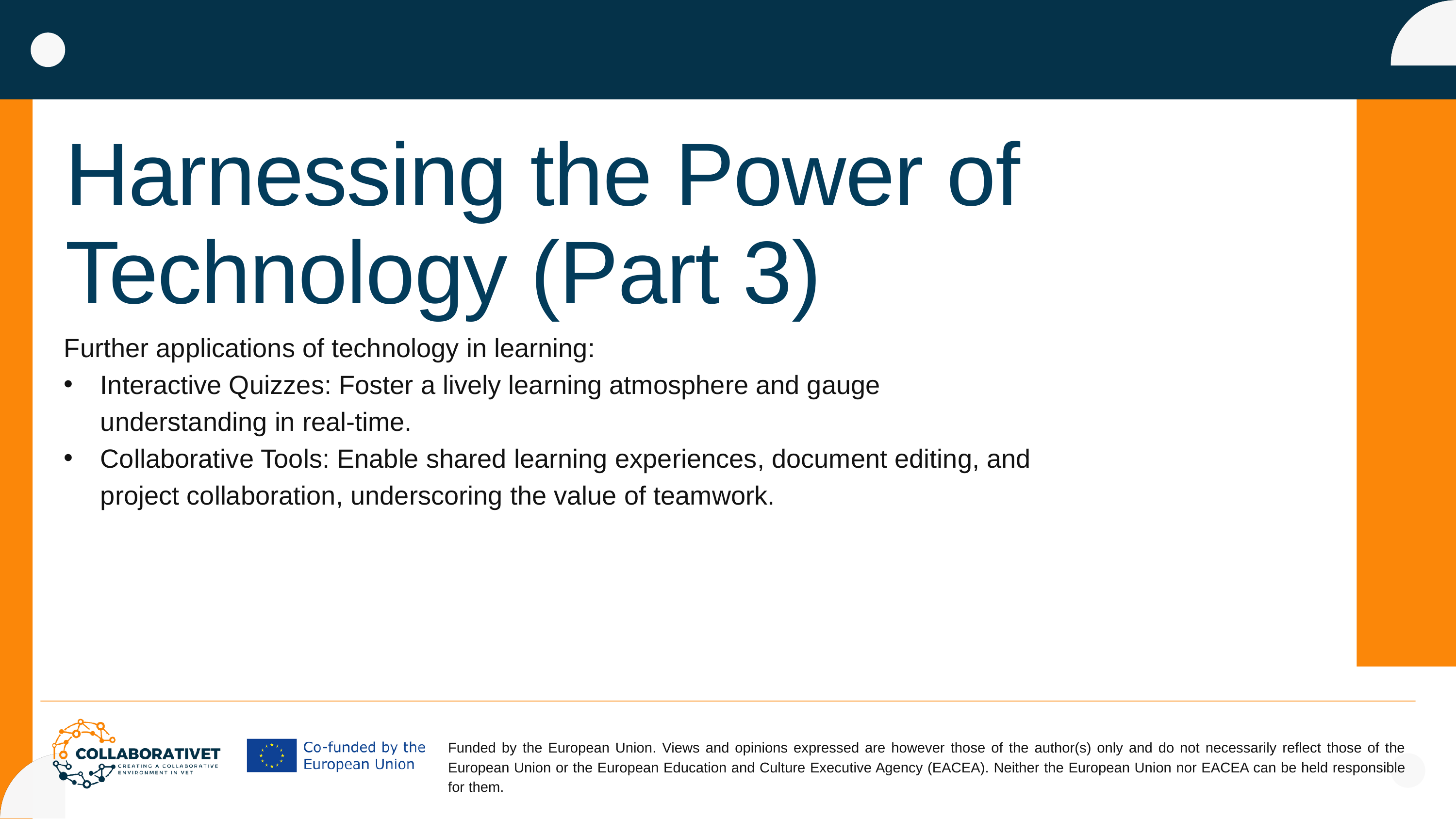

Harnessing the Power of Technology (Part 3)
Further applications of technology in learning:
Interactive Quizzes: Foster a lively learning atmosphere and gauge understanding in real-time.
Collaborative Tools: Enable shared learning experiences, document editing, and project collaboration, underscoring the value of teamwork.

Funded by the European Union. Views and opinions expressed are however those of the author(s) only and do not necessarily reflect those of the European Union or the European Education and Culture Executive Agency (EACEA). Neither the European Union nor EACEA can be held responsible for them.